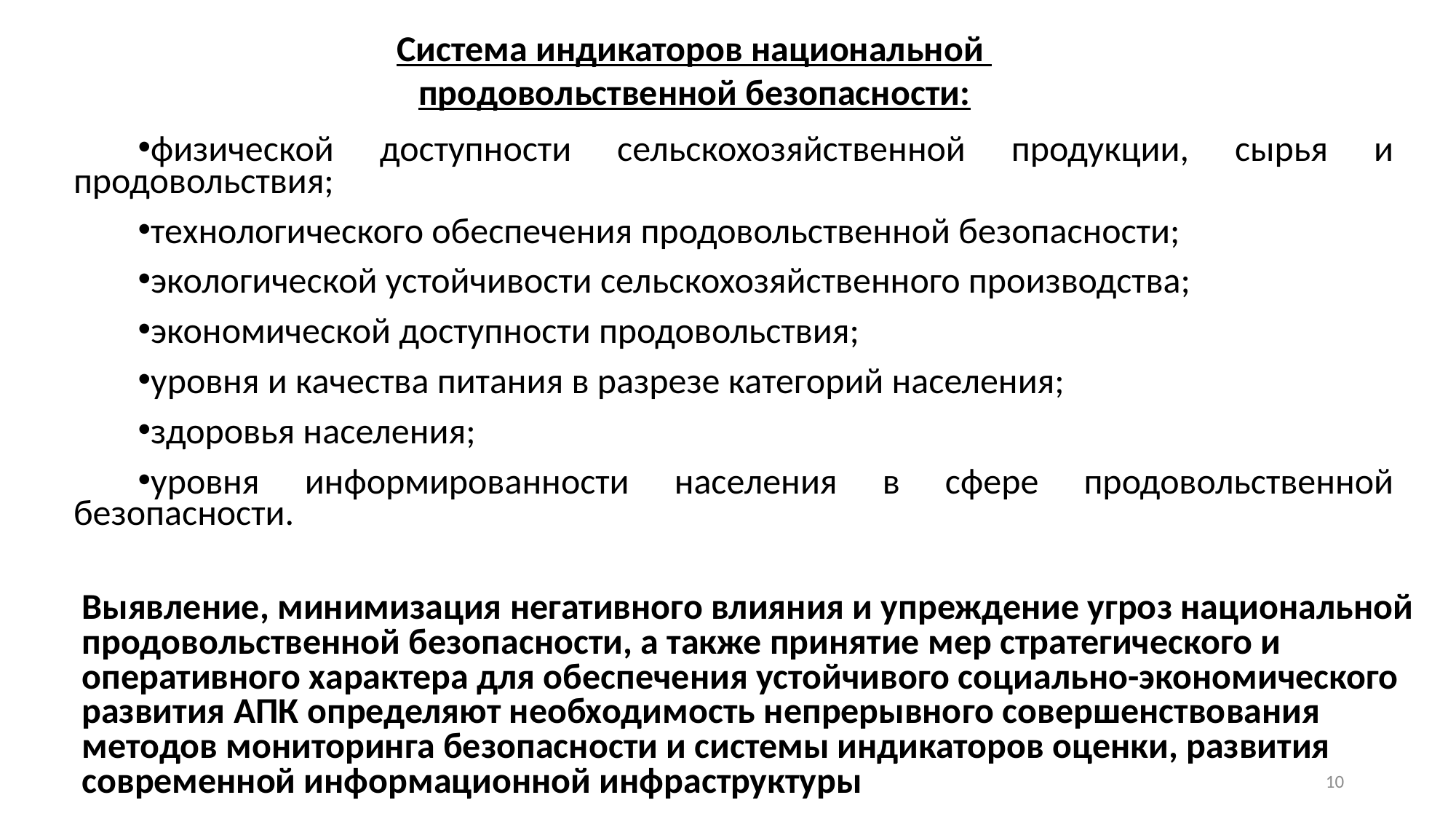

Система индикаторов национальной
продовольственной безопасности:
физической доступности сельскохозяйственной продукции, сырья и продовольствия;
технологического обеспечения продовольственной безопасности;
экологической устойчивости сельскохозяйственного производства;
экономической доступности продовольствия;
уровня и качества питания в разрезе категорий населения;
здоровья населения;
уровня информированности населения в сфере продовольственной безопасности.
Выявление, минимизация негативного влияния и упреждение угроз национальной продовольственной безопасности, а также принятие мер стратегического и оперативного характера для обеспечения устойчивого социально-экономического развития АПК определяют необходимость непрерывного совершенствования методов мониторинга безопасности и системы индикаторов оценки, развития современной информационной инфраструктуры
10